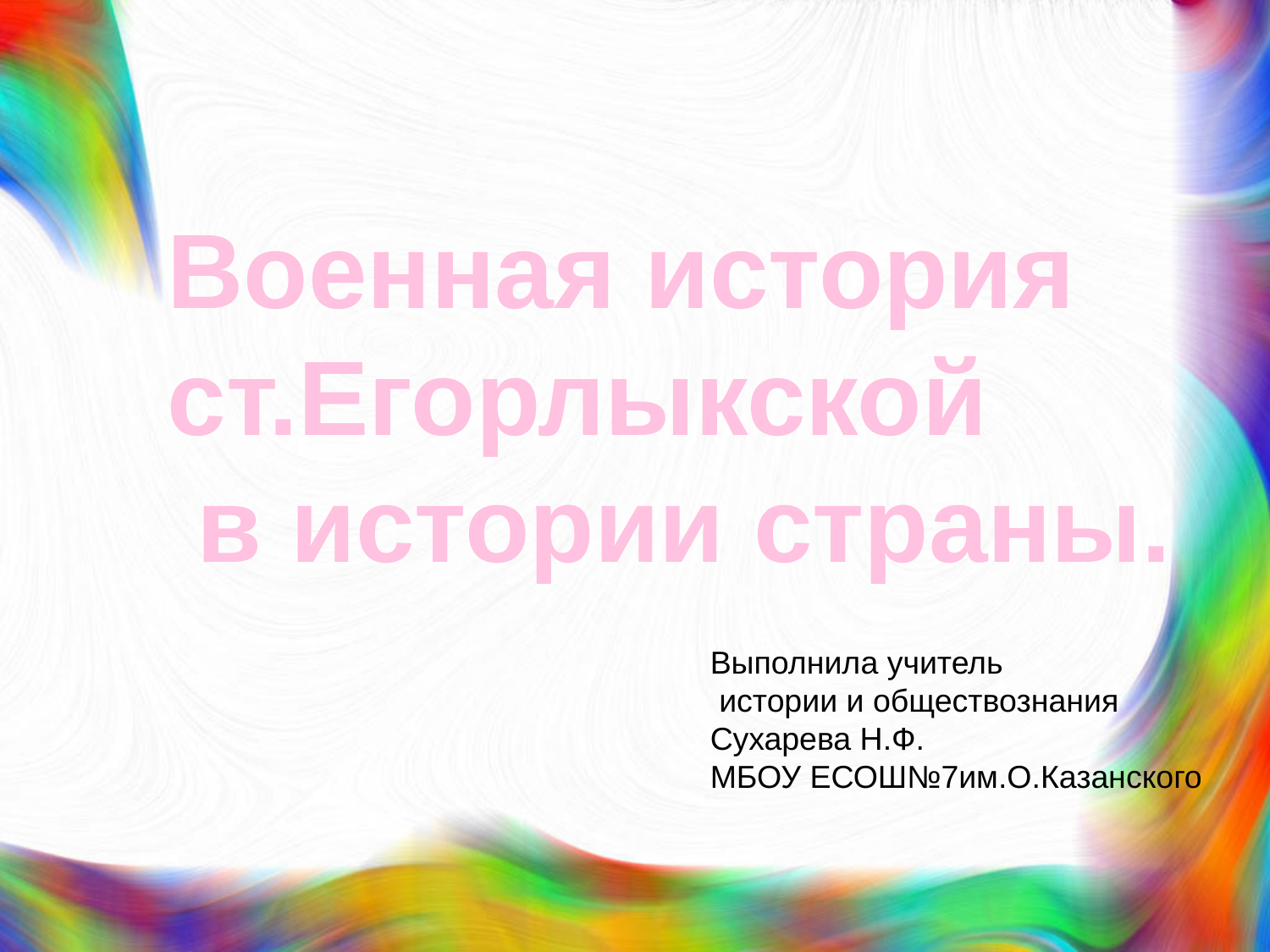

Военная история
ст.Егорлыкской
 в истории страны.
Выполнила учитель
 истории и обществознания
Сухарева Н.Ф.
МБОУ ЕСОШ№7им.О.Казанского